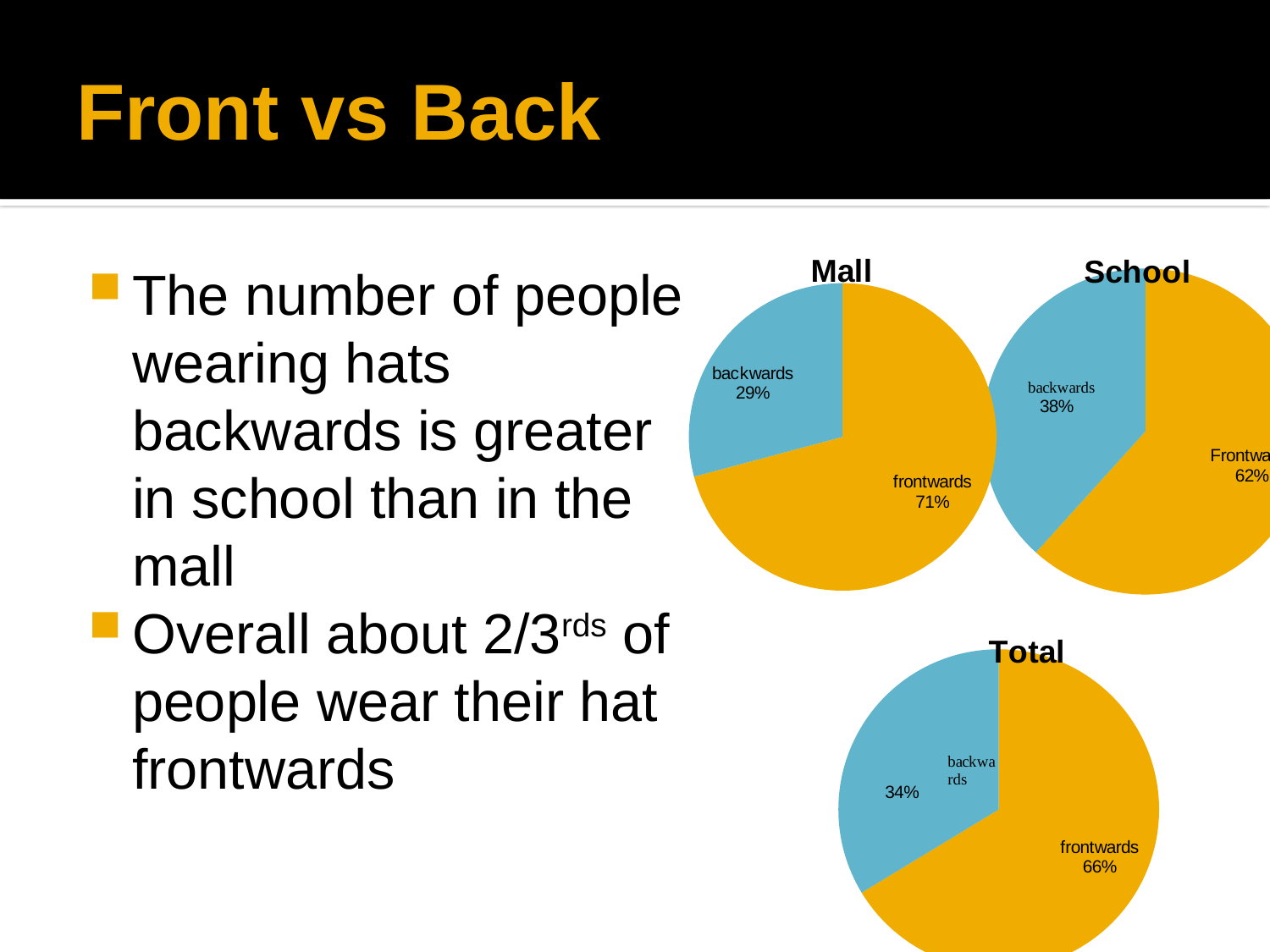

# Front vs Back

### Chart: Mall

| Category |  |
|---|---|
| frontwards | 34.0 |
| backwards | 14.0 |

### Chart: School

| Category |  |
|---|---|
| Frontwards | 29.0 |
The number of people wearing hats backwards is greater in school than in the mall
Overall about 2/3rds of people wear their hat frontwards

### Chart: Total

| Category |  |
|---|---|
| frontwards | 63.0 |